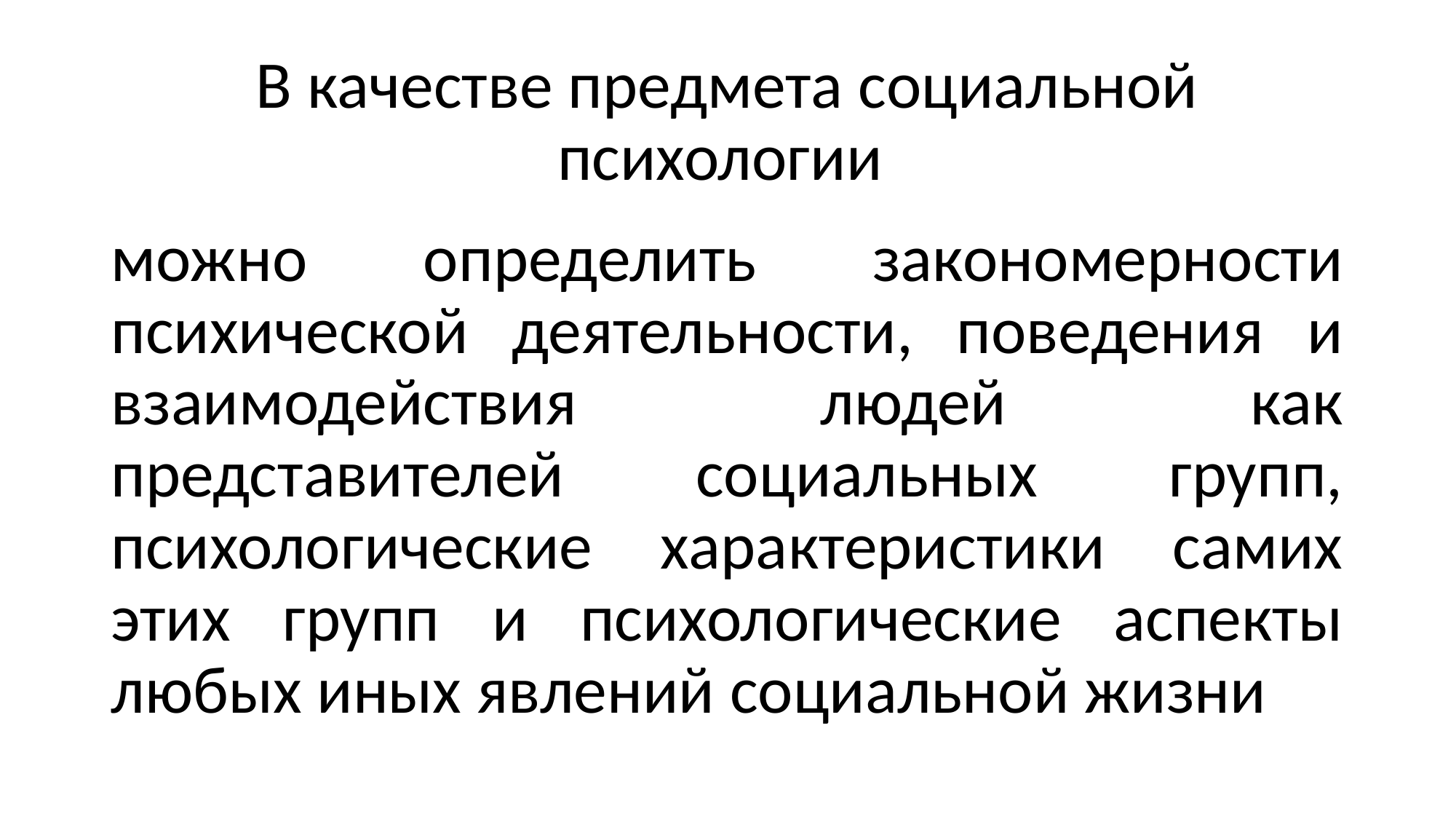

# В качестве предмета социальной психологии
можно определить закономерности психической деятельности, поведения и взаимодействия людей как представителей социальных групп, психологические характеристики самих этих групп и психологические аспекты любых иных явлений социальной жизни